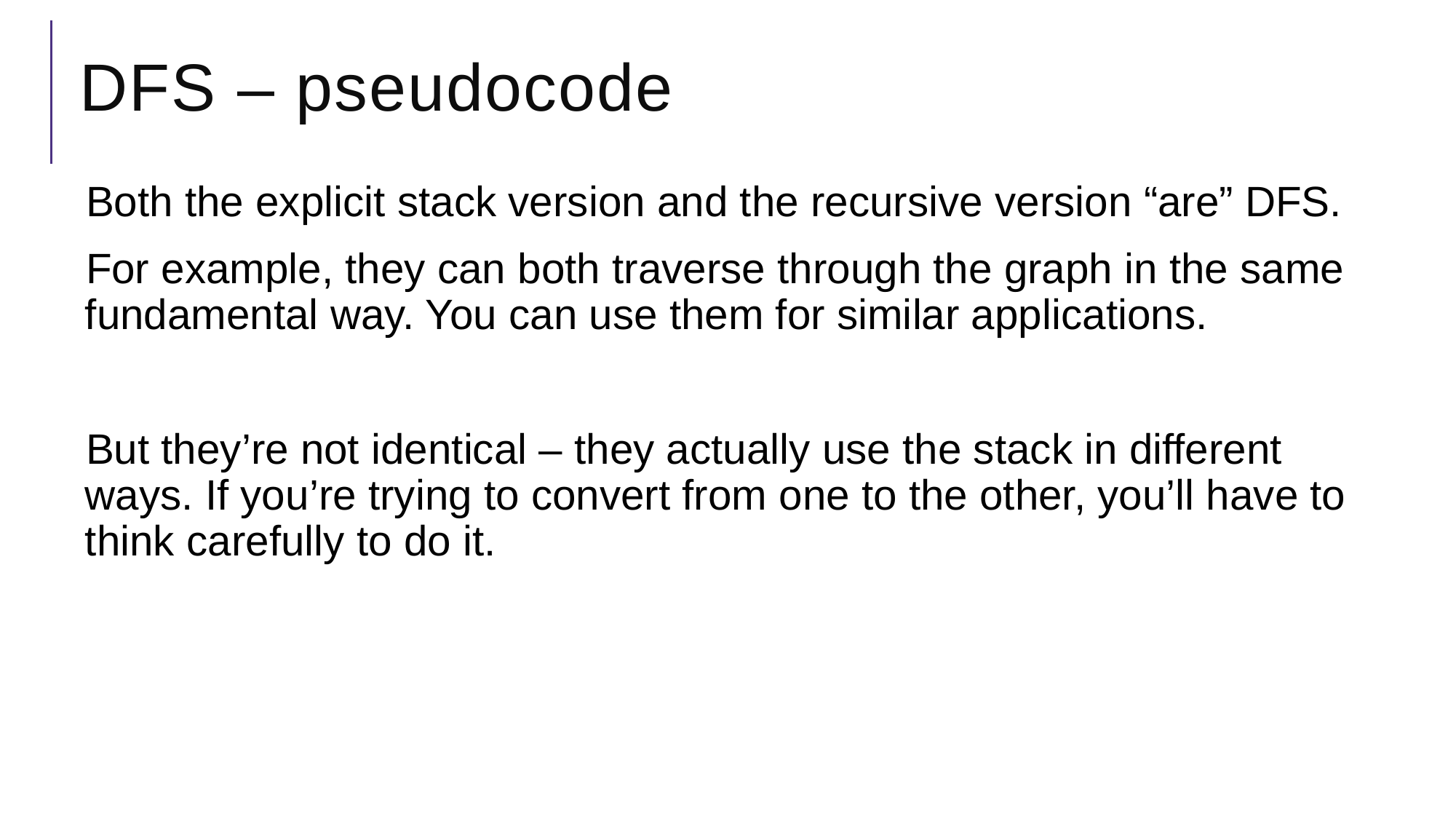

# DFS – pseudocode
Both the explicit stack version and the recursive version “are” DFS.
For example, they can both traverse through the graph in the same fundamental way. You can use them for similar applications.

But they’re not identical – they actually use the stack in different ways. If you’re trying to convert from one to the other, you’ll have to think carefully to do it.